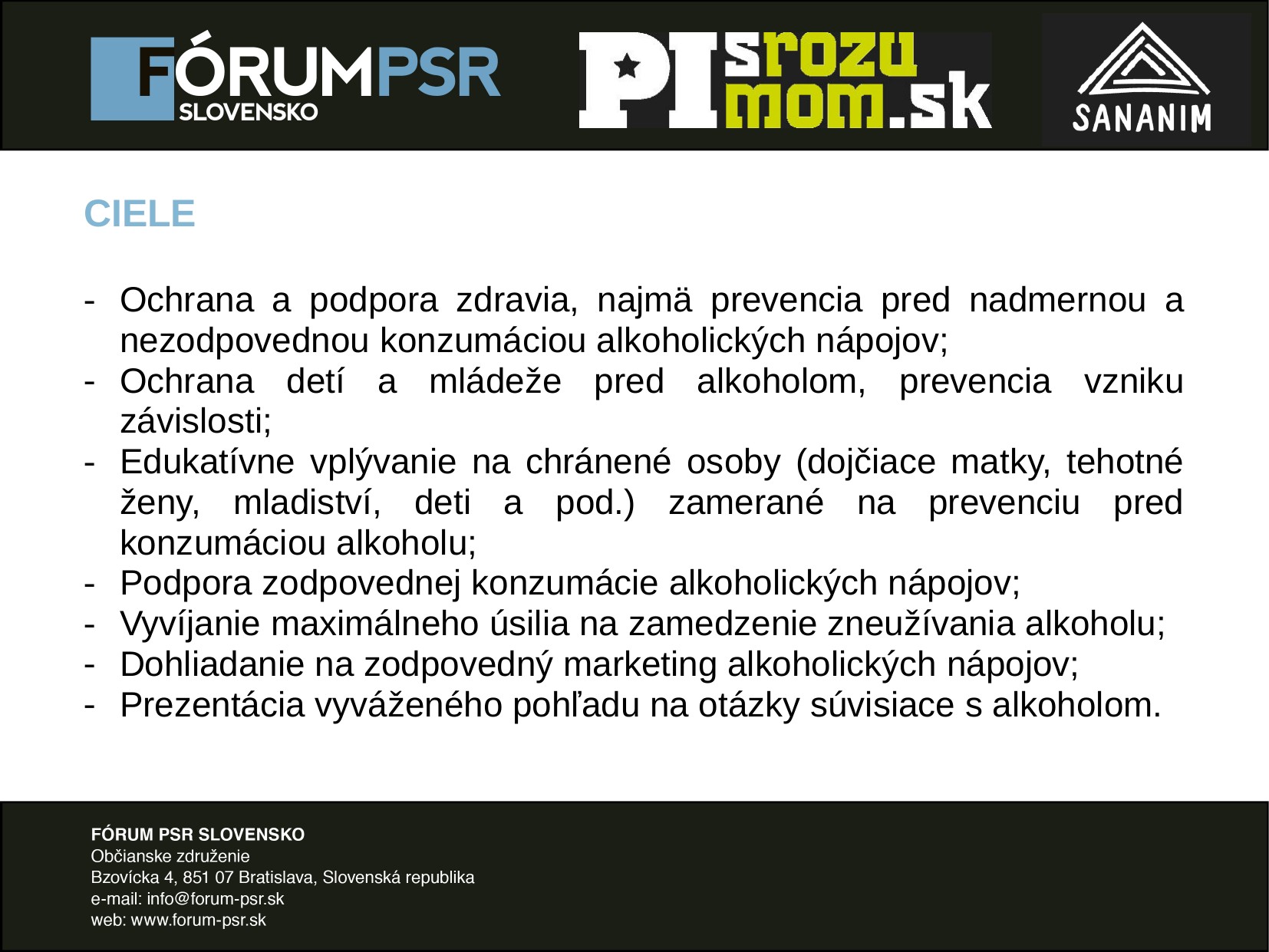

CIELE

Ochrana a podpora zdravia, najmä prevencia pred nadmernou a nezodpovednou konzumáciou alkoholických nápojov;
Ochrana detí a mládeže pred alkoholom, prevencia vzniku závislosti;
Edukatívne vplývanie na chránené osoby (dojčiace matky, tehotné ženy, mladiství, deti a pod.) zamerané na prevenciu pred konzumáciou alkoholu;
Podpora zodpovednej konzumácie alkoholických nápojov;
Vyvíjanie maximálneho úsilia na zamedzenie zneužívania alkoholu;
Dohliadanie na zodpovedný marketing alkoholických nápojov;
Prezentácia vyváženého pohľadu na otázky súvisiace s alkoholom.